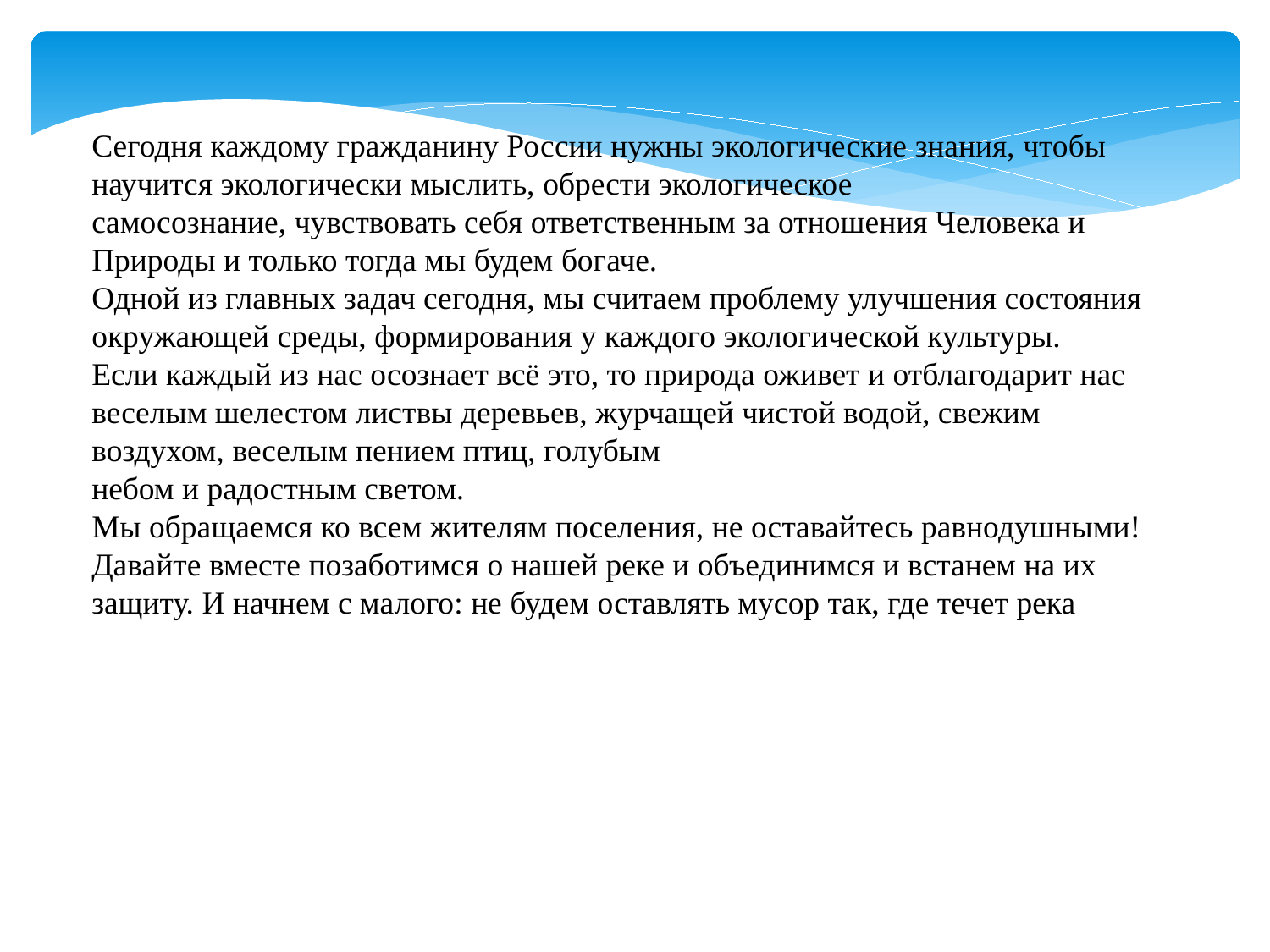

Сегодня каждому гражданину России нужны экологические знания, чтобы научится экологически мыслить, обрести экологическое
самосознание, чувствовать себя ответственным за отношения Человека и Природы и только тогда мы будем богаче.
Одной из главных задач сегодня, мы считаем проблему улучшения состояния окружающей среды, формирования у каждого экологической культуры.
Если каждый из нас осознает всё это, то природа оживет и отблагодарит нас веселым шелестом листвы деревьев, журчащей чистой водой, свежим воздухом, веселым пением птиц, голубым
небом и радостным светом.
Мы обращаемся ко всем жителям поселения, не оставайтесь равнодушными!
Давайте вместе позаботимся о нашей реке и объединимся и встанем на их защиту. И начнем с малого: не будем оставлять мусор так, где течет река